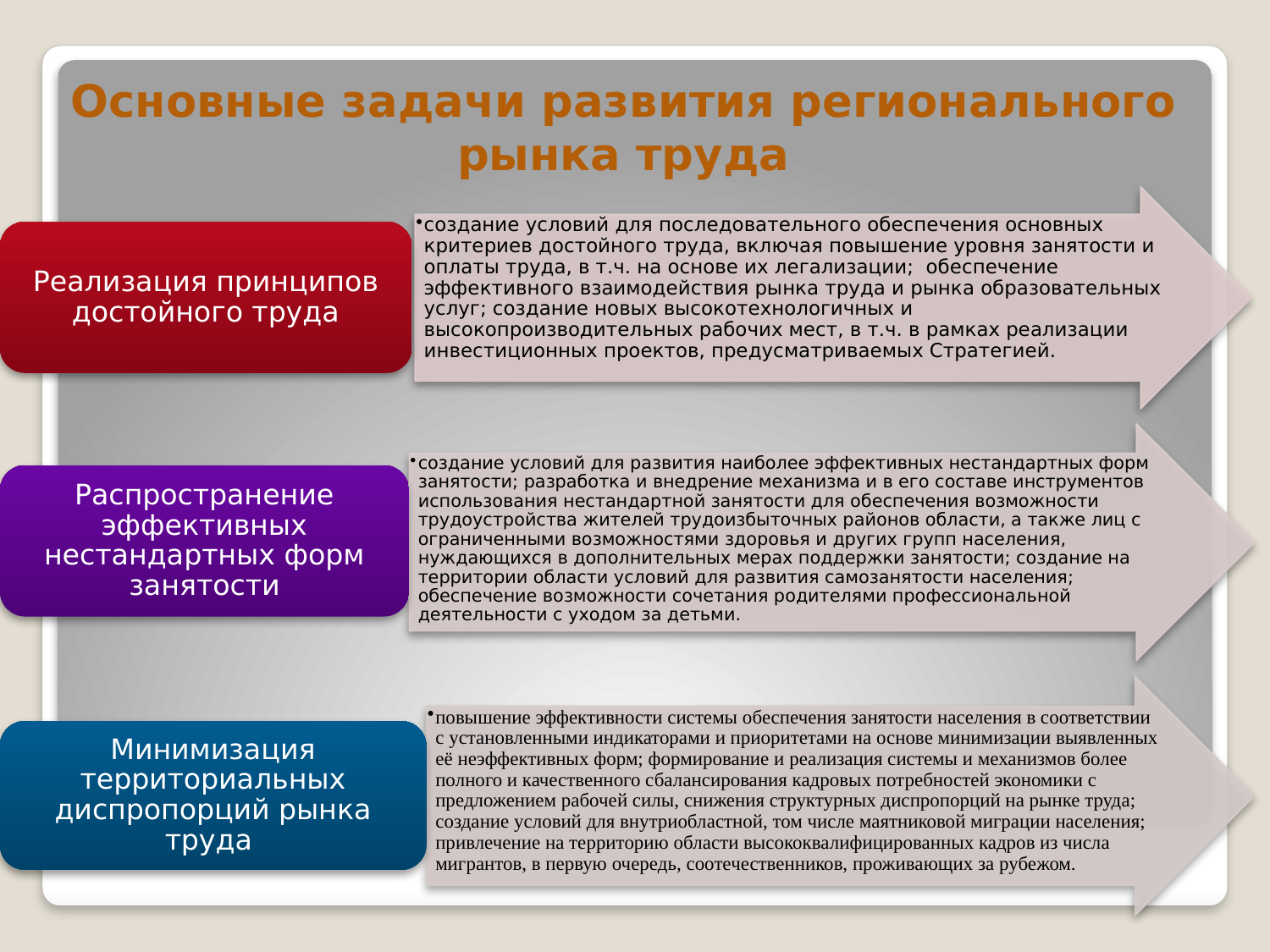

# Основные задачи развития регионального рынка труда
создание условий для последовательного обеспечения основных критериев достойного труда, включая повышение уровня занятости и оплаты труда, в т.ч. на основе их легализации;  обеспечение эффективного взаимодействия рынка труда и рынка образовательных услуг; создание новых высокотехнологичных и высокопроизводительных рабочих мест, в т.ч. в рамках реализации инвестиционных проектов, предусматриваемых Стратегией.
Реализация принципов достойного труда
создание условий для развития наиболее эффективных нестандартных форм занятости; разработка и внедрение механизма и в его составе инструментов использования нестандартной занятости для обеспечения возможности трудоустройства жителей трудоизбыточных районов области, а также лиц с ограниченными возможностями здоровья и других групп населения, нуждающихся в дополнительных мерах поддержки занятости; создание на территории области условий для развития самозанятости населения; обеспечение возможности сочетания родителями профессиональной деятельности с уходом за детьми.
Распространение эффективных нестандартных форм занятости
повышение эффективности системы обеспечения занятости населения в соответствии с установленными индикаторами и приоритетами на основе минимизации выявленных её неэффективных форм; формирование и реализация системы и механизмов более полного и качественного сбалансирования кадровых потребностей экономики с предложением рабочей силы, снижения структурных диспропорций на рынке труда; создание условий для внутриобластной, том числе маятниковой миграции населения; привлечение на территорию области высококвалифицированных кадров из числа мигрантов, в первую очередь, соотечественников, проживающих за рубежом.
Минимизация территориальных диспропорций рынка труда